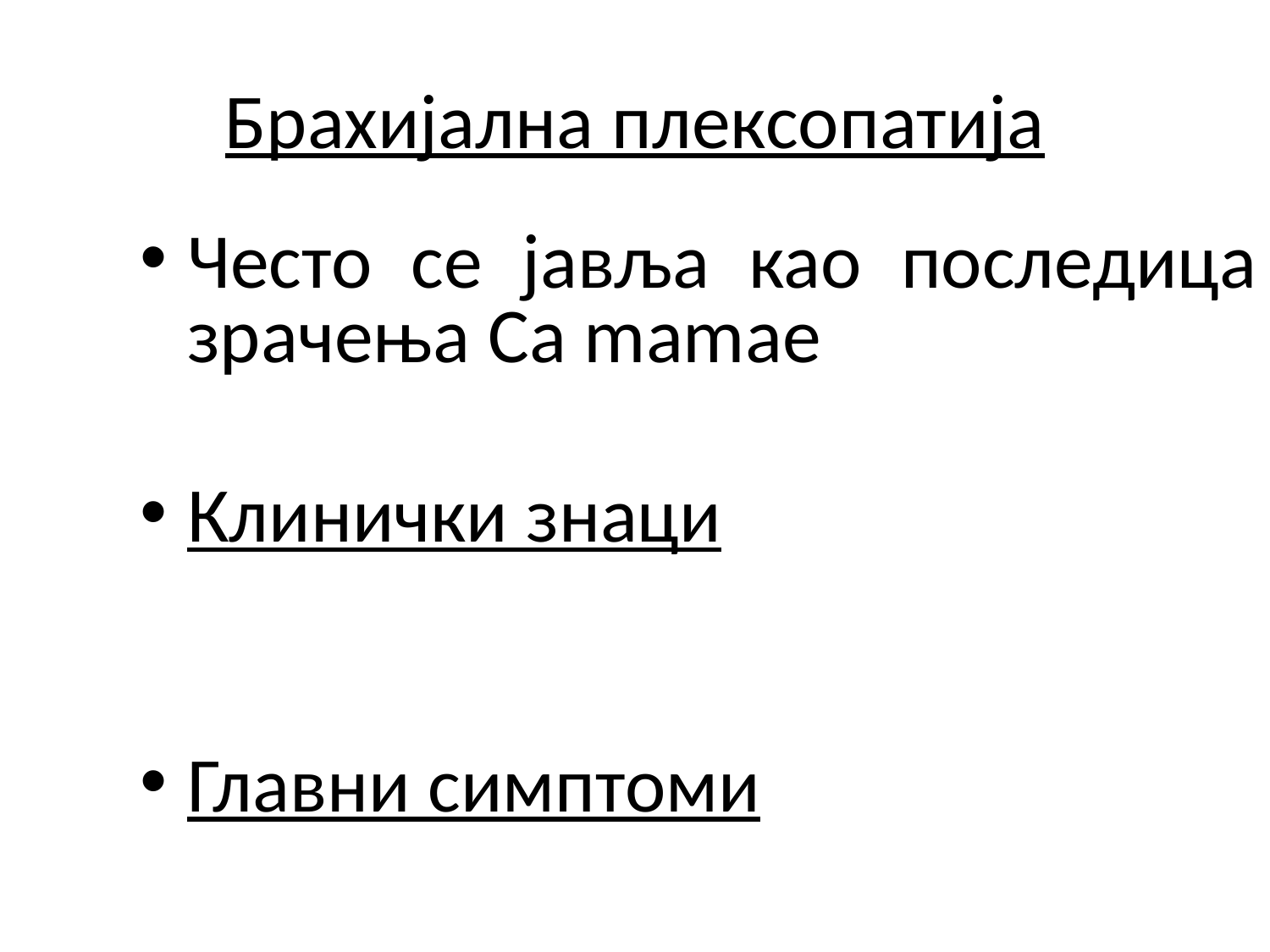

# Брахијална плексопатија
Често се јавља као последица зрачења Ca mamae

Клинички знаци

Главни симптоми